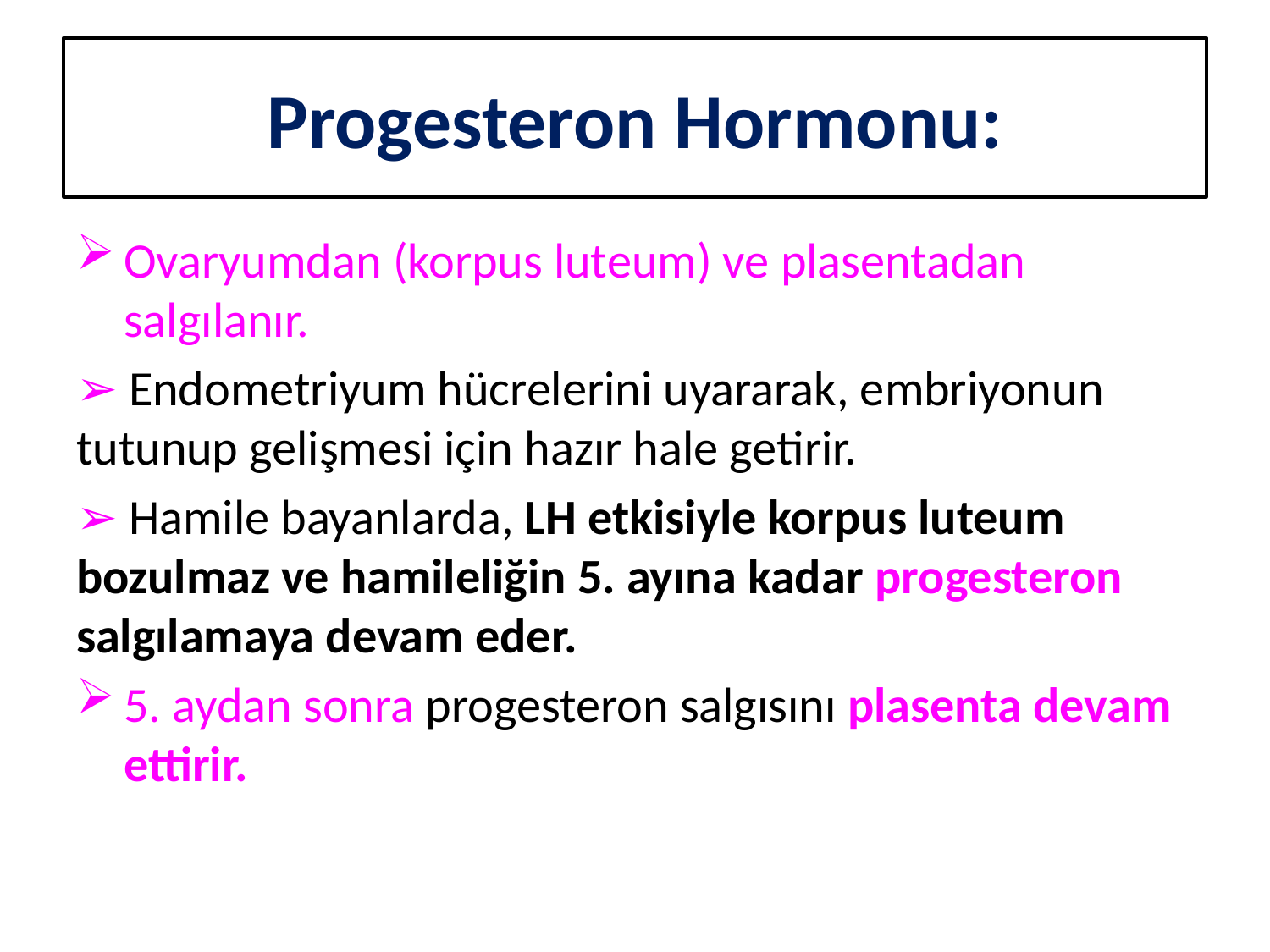

# Progesteron Hormonu:
Ovaryumdan (korpus luteum) ve plasentadan salgılanır.
➢ Endometriyum hücrelerini uyararak, embriyonun tutunup gelişmesi için hazır hale getirir.
➢ Hamile bayanlarda, LH etkisiyle korpus luteum bozulmaz ve hamileliğin 5. ayına kadar progesteron salgılamaya devam eder.
5. aydan sonra progesteron salgısını plasenta devam ettirir.